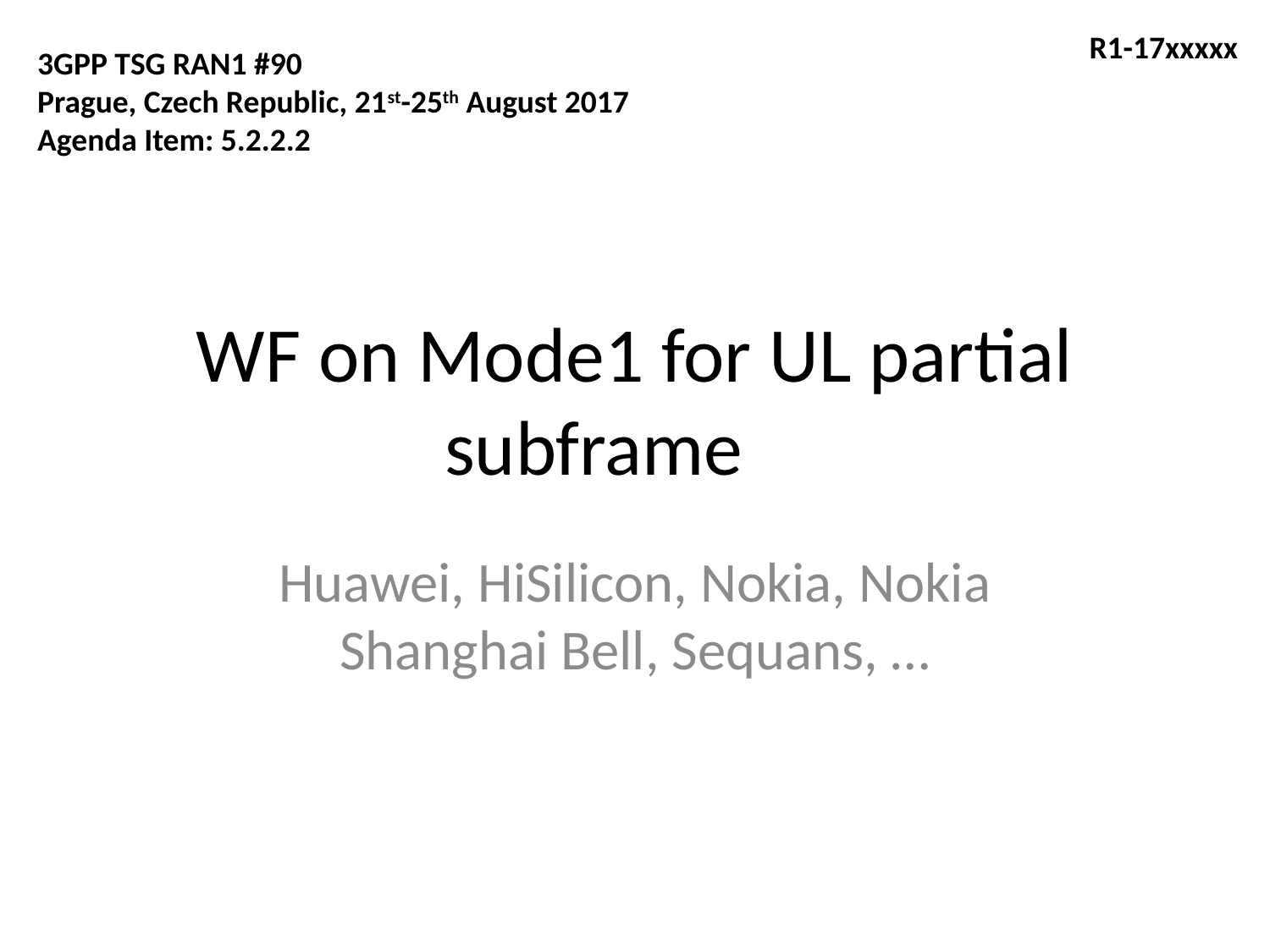

R1-17xxxxx
3GPP TSG RAN1 #90
Prague, Czech Republic, 21st-25th August 2017
Agenda Item: 5.2.2.2
# WF on Mode1 for UL partial subframe
Huawei, HiSilicon, Nokia, Nokia Shanghai Bell, Sequans, …